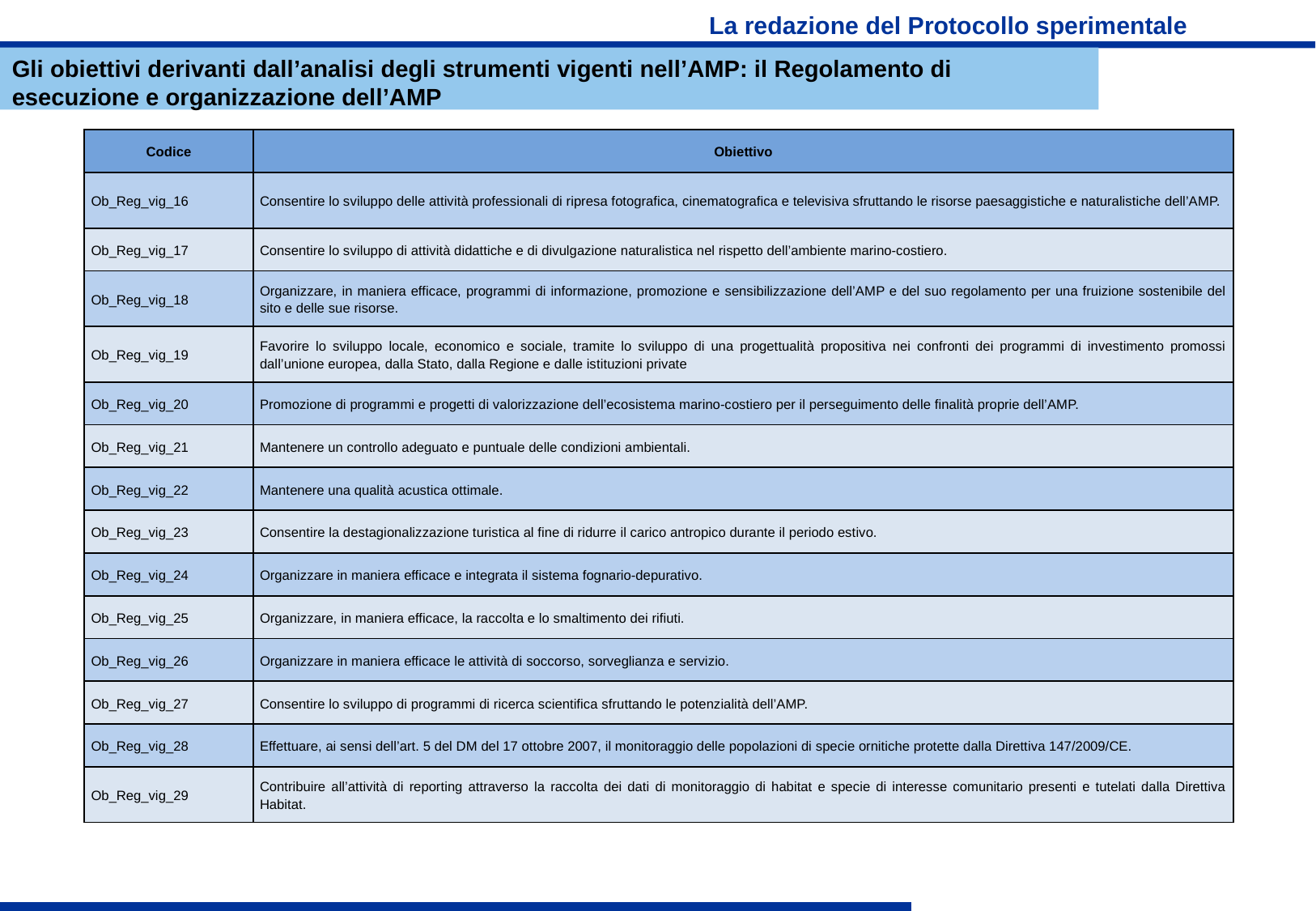

# La redazione del Protocollo sperimentale
Gli obiettivi derivanti dall’analisi degli strumenti vigenti nell’AMP: il Regolamento di esecuzione e organizzazione dell’AMP
| Codice | Obiettivo |
| --- | --- |
| Ob\_Reg\_vig\_16 | Consentire lo sviluppo delle attività professionali di ripresa fotografica, cinematografica e televisiva sfruttando le risorse paesaggistiche e naturalistiche dell’AMP. |
| Ob\_Reg\_vig\_17 | Consentire lo sviluppo di attività didattiche e di divulgazione naturalistica nel rispetto dell’ambiente marino-costiero. |
| Ob\_Reg\_vig\_18 | Organizzare, in maniera efficace, programmi di informazione, promozione e sensibilizzazione dell’AMP e del suo regolamento per una fruizione sostenibile del sito e delle sue risorse. |
| Ob\_Reg\_vig\_19 | Favorire lo sviluppo locale, economico e sociale, tramite lo sviluppo di una progettualità propositiva nei confronti dei programmi di investimento promossi dall’unione europea, dalla Stato, dalla Regione e dalle istituzioni private |
| Ob\_Reg\_vig\_20 | Promozione di programmi e progetti di valorizzazione dell’ecosistema marino-costiero per il perseguimento delle finalità proprie dell’AMP. |
| Ob\_Reg\_vig\_21 | Mantenere un controllo adeguato e puntuale delle condizioni ambientali. |
| Ob\_Reg\_vig\_22 | Mantenere una qualità acustica ottimale. |
| Ob\_Reg\_vig\_23 | Consentire la destagionalizzazione turistica al fine di ridurre il carico antropico durante il periodo estivo. |
| Ob\_Reg\_vig\_24 | Organizzare in maniera efficace e integrata il sistema fognario-depurativo. |
| Ob\_Reg\_vig\_25 | Organizzare, in maniera efficace, la raccolta e lo smaltimento dei rifiuti. |
| Ob\_Reg\_vig\_26 | Organizzare in maniera efficace le attività di soccorso, sorveglianza e servizio. |
| Ob\_Reg\_vig\_27 | Consentire lo sviluppo di programmi di ricerca scientifica sfruttando le potenzialità dell’AMP. |
| Ob\_Reg\_vig\_28 | Effettuare, ai sensi dell’art. 5 del DM del 17 ottobre 2007, il monitoraggio delle popolazioni di specie ornitiche protette dalla Direttiva 147/2009/CE. |
| Ob\_Reg\_vig\_29 | Contribuire all’attività di reporting attraverso la raccolta dei dati di monitoraggio di habitat e specie di interesse comunitario presenti e tutelati dalla Direttiva Habitat. |